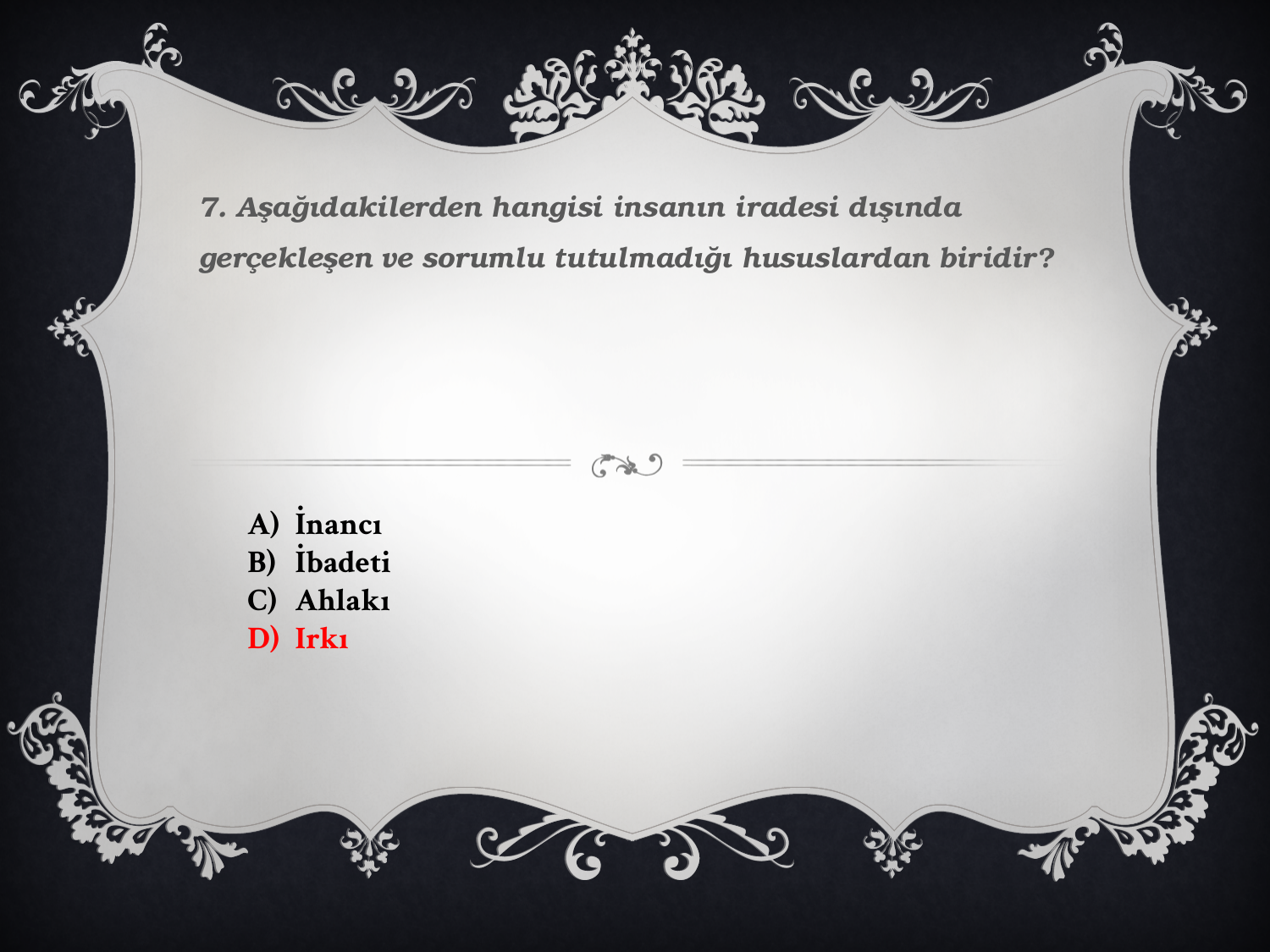

7. Aşağıdakilerden hangisi insanın iradesi dışında gerçekleşen ve sorumlu tutulmadığı hususlardan biridir?

İnancı
İbadeti
Ahlakı
Irkı